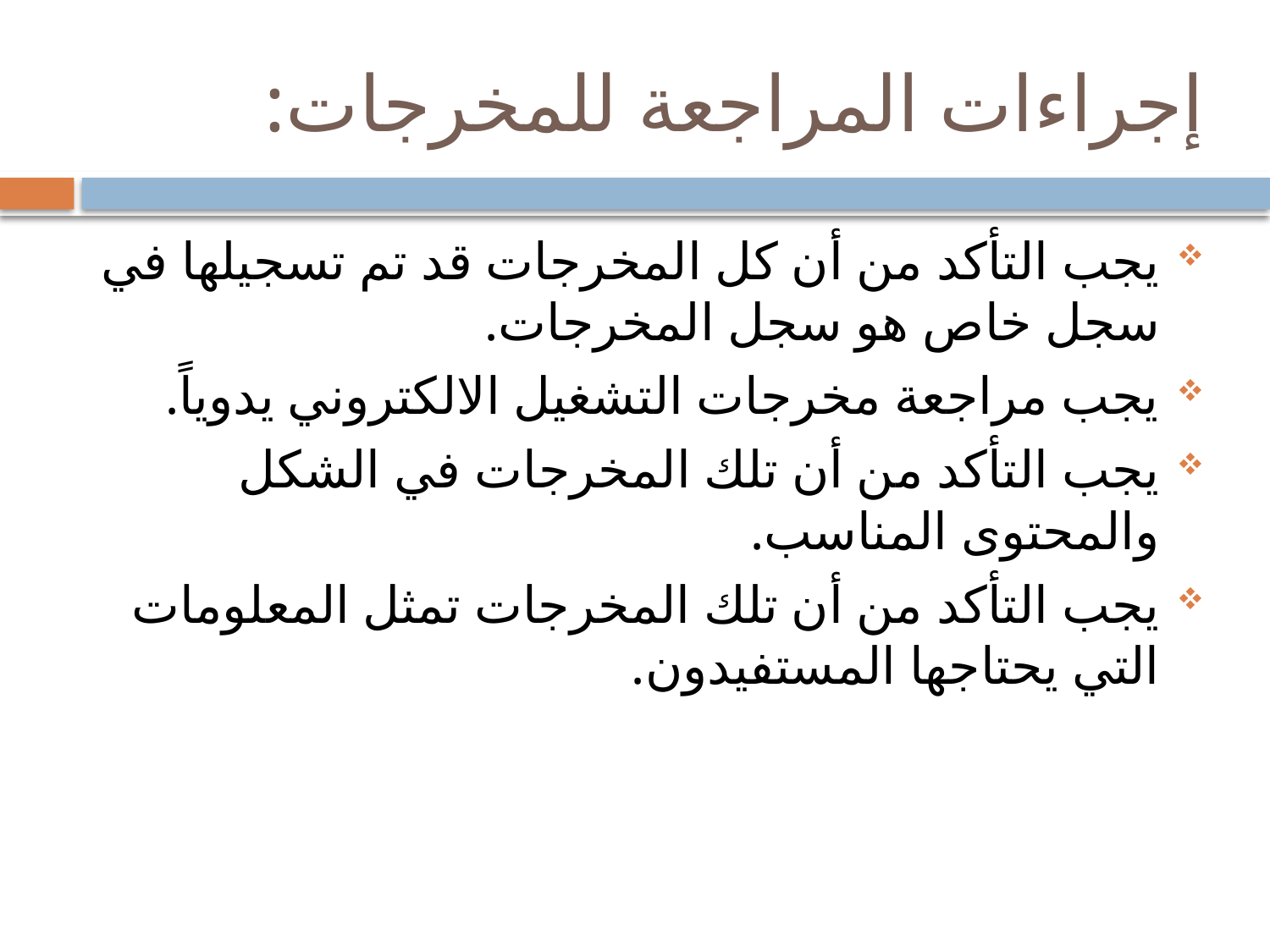

# إجراءات المراجعة للمخرجات:
يجب التأكد من أن كل المخرجات قد تم تسجيلها في سجل خاص هو سجل المخرجات.
يجب مراجعة مخرجات التشغيل الالكتروني يدوياً.
يجب التأكد من أن تلك المخرجات في الشكل والمحتوى المناسب.
يجب التأكد من أن تلك المخرجات تمثل المعلومات التي يحتاجها المستفيدون.